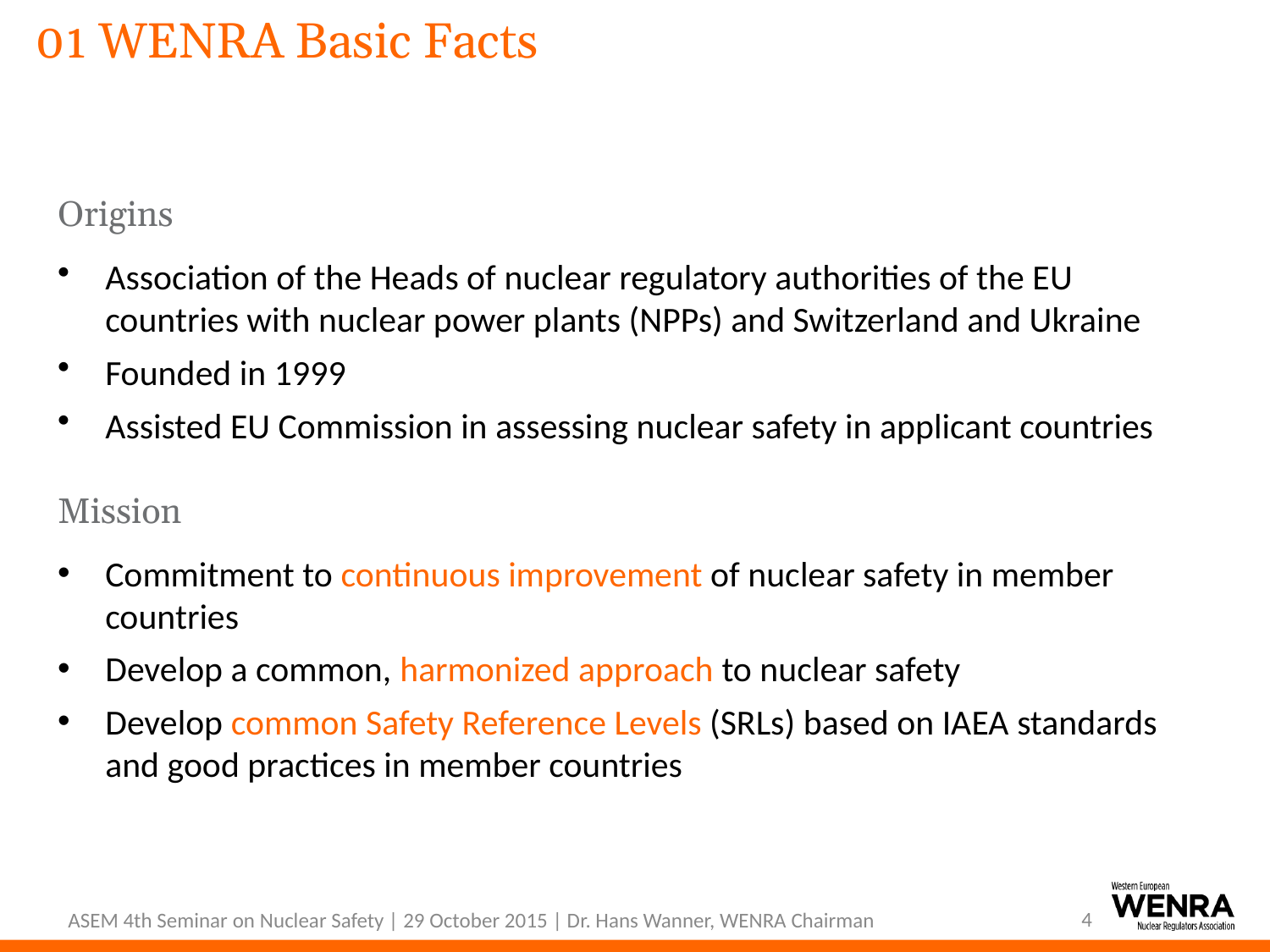

# 01 WENRA Basic Facts
Origins
Association of the Heads of nuclear regulatory authorities of the EU countries with nuclear power plants (NPPs) and Switzerland and Ukraine
Founded in 1999
Assisted EU Commission in assessing nuclear safety in applicant countries
Mission
Commitment to continuous improvement of nuclear safety in member countries
Develop a common, harmonized approach to nuclear safety
Develop common Safety Reference Levels (SRLs) based on IAEA standards and good practices in member countries
4
ASEM 4th Seminar on Nuclear Safety | 29 October 2015 | Dr. Hans Wanner, WENRA Chairman